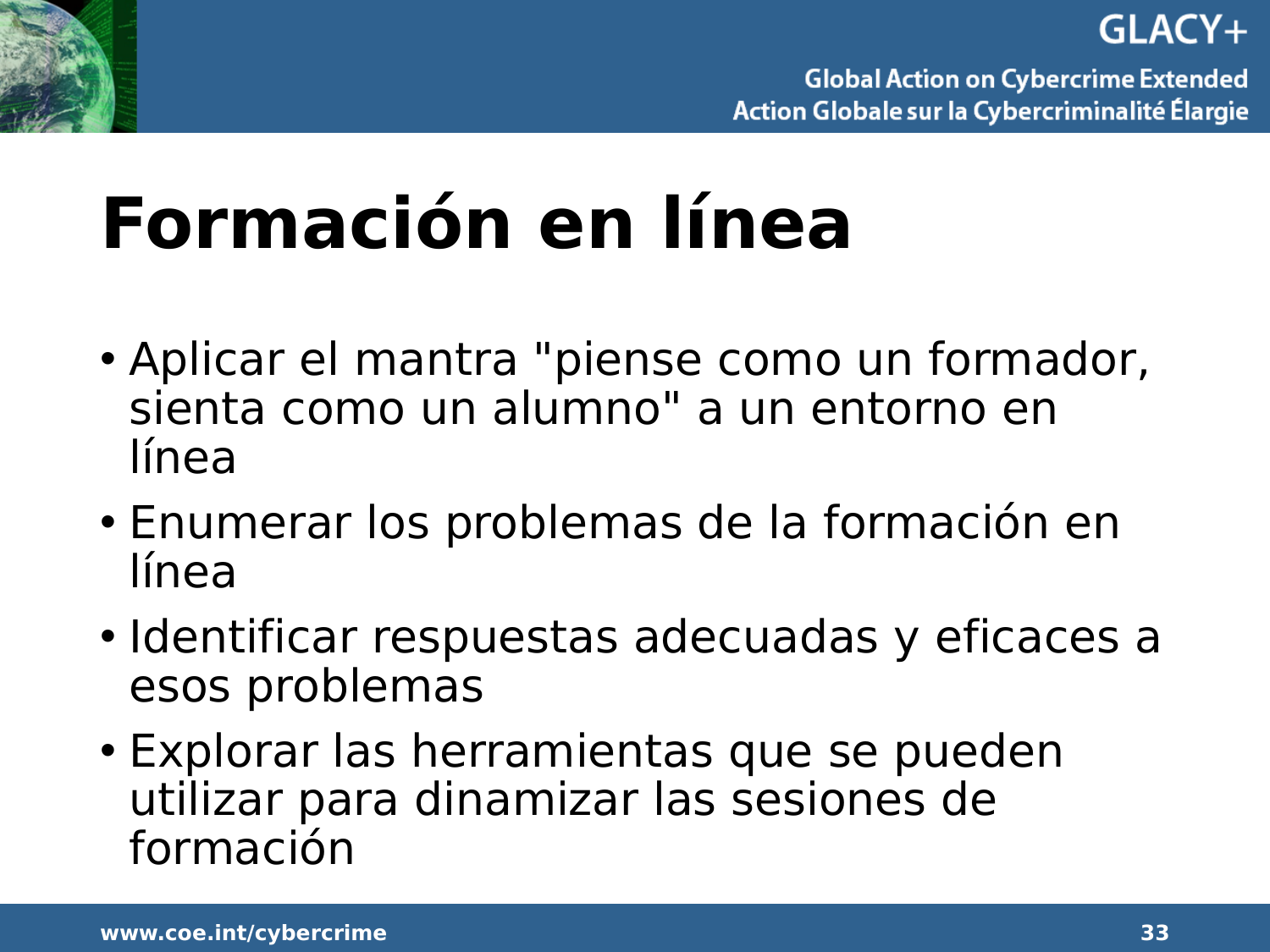

# Formación en línea
Aplicar el mantra "piense como un formador, sienta como un alumno" a un entorno en línea
Enumerar los problemas de la formación en línea
Identificar respuestas adecuadas y eficaces a esos problemas
Explorar las herramientas que se pueden utilizar para dinamizar las sesiones de formación
www.coe.int/cybercrime
33